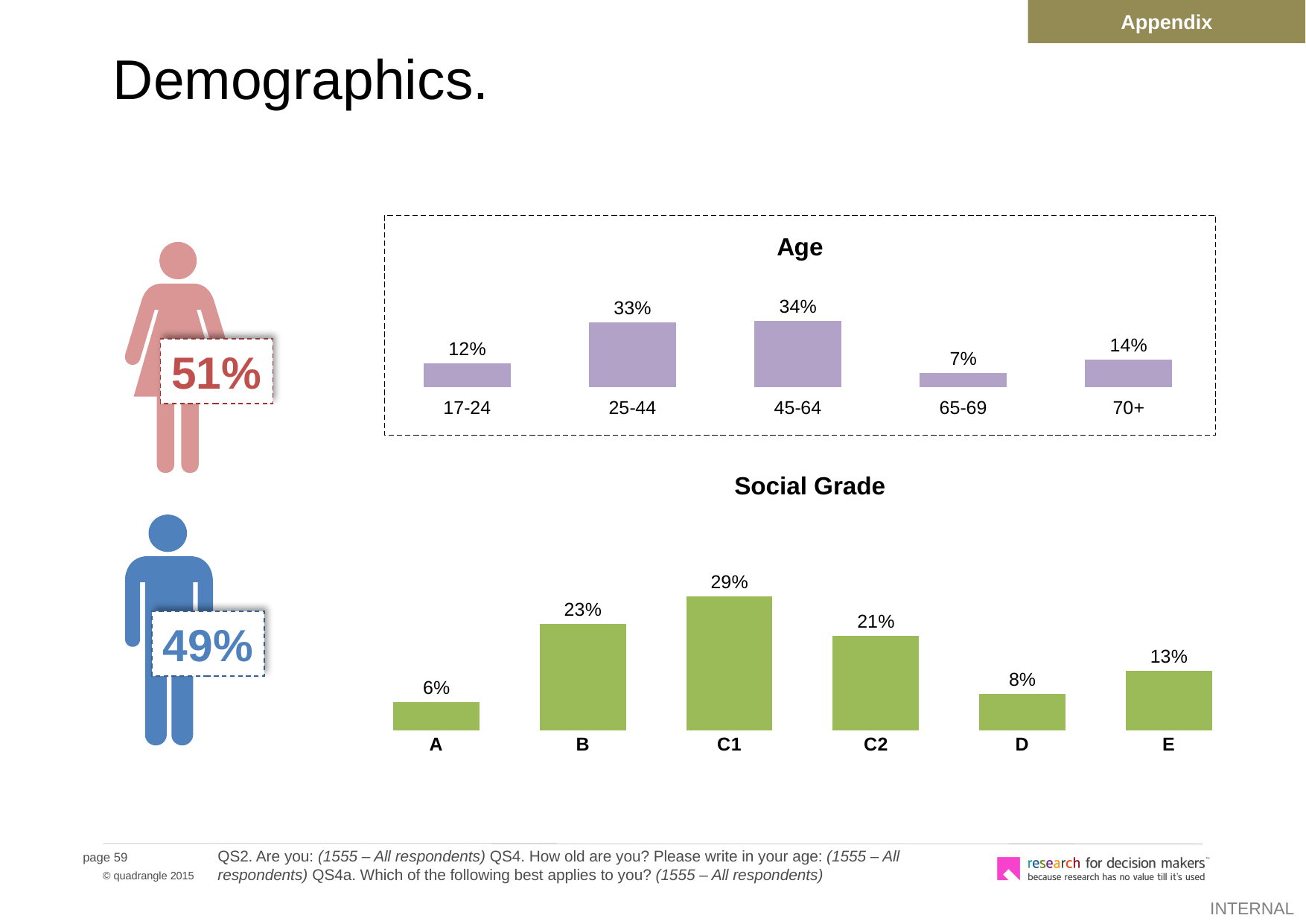

Appendix
Demographics.

### Chart:

| Category | Age |
|---|---|
| 17-24 | 0.12000000000000002 |
| 25-44 | 0.3300000000000032 |
| 45-64 | 0.34 |
| 65-69 | 0.07000000000000002 |
| 70+ | 0.14 |

51%

49%

### Chart

| Category | Column1 |
|---|---|
| A | 0.06170466500581 |
| B | 0.2322095449981 |
| C1 | 0.291139207538 |
| C2 | 0.20544424676100187 |
| D | 0.07999452501756003 |
| E | 0.12950781067959988 |
Social Grade
QS2. Are you: (1555 – All respondents) QS4. How old are you? Please write in your age: (1555 – All respondents) QS4a. Which of the following best applies to you? (1555 – All respondents)